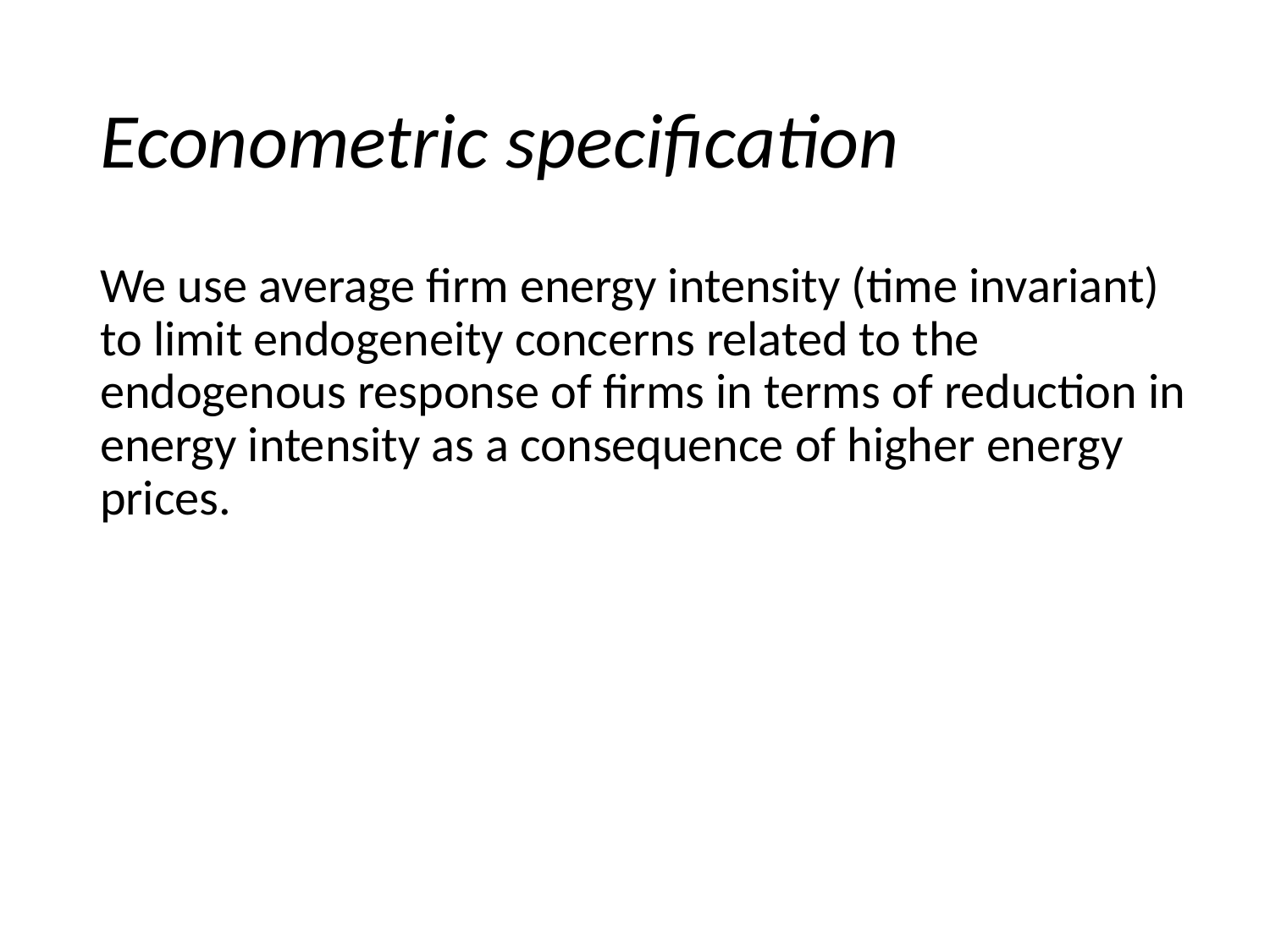

# Econometric specification
We use average firm energy intensity (time invariant) to limit endogeneity concerns related to the endogenous response of firms in terms of reduction in energy intensity as a consequence of higher energy prices.